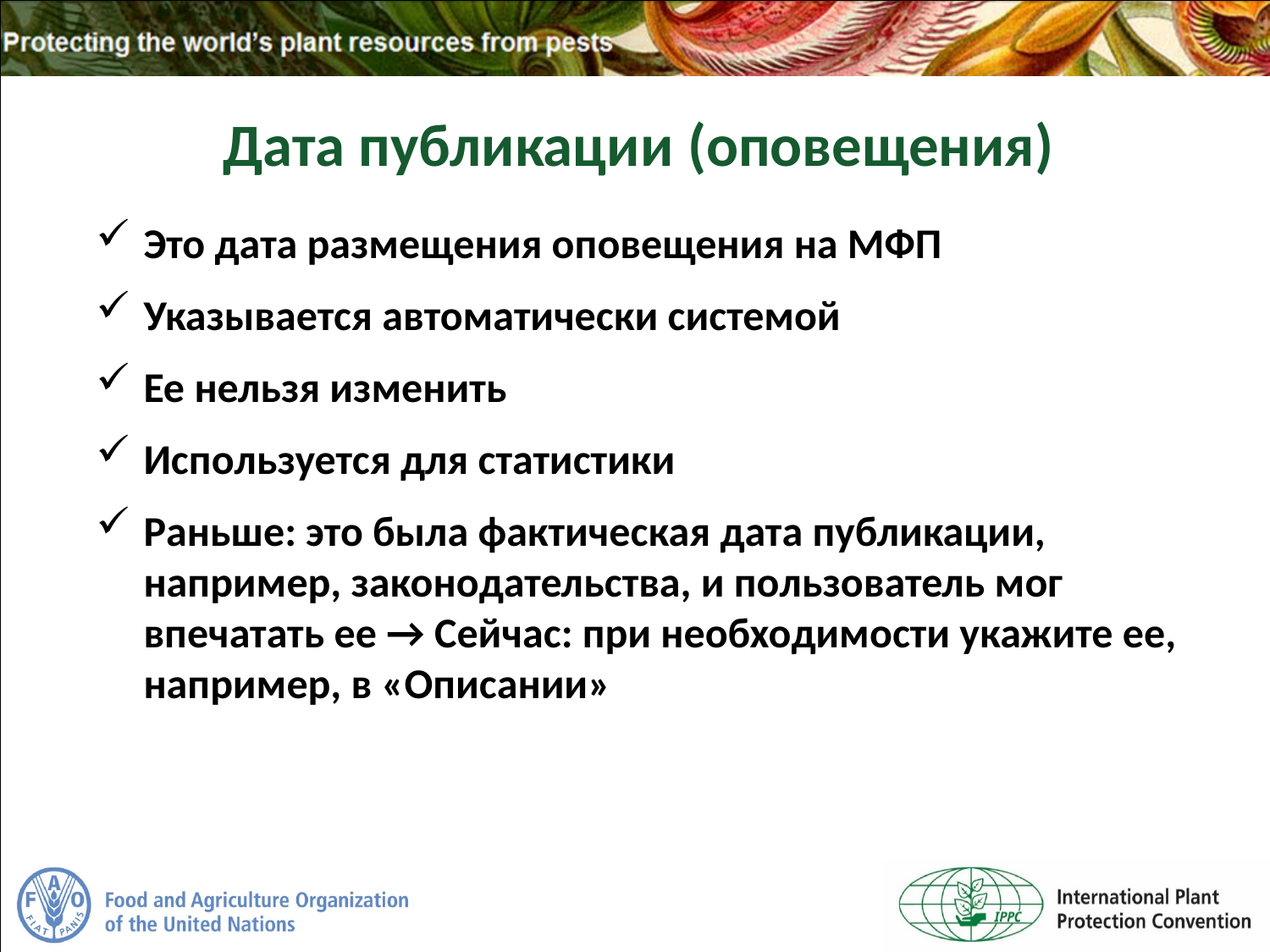

Дата публикации (оповещения)
Это дата размещения оповещения на МФП
Указывается автоматически системой
Ее нельзя изменить
Используется для статистики
Раньше: это была фактическая дата публикации, например, законодательства, и пользователь мог впечатать ее → Сейчас: при необходимости укажите ее, например, в «Описании»